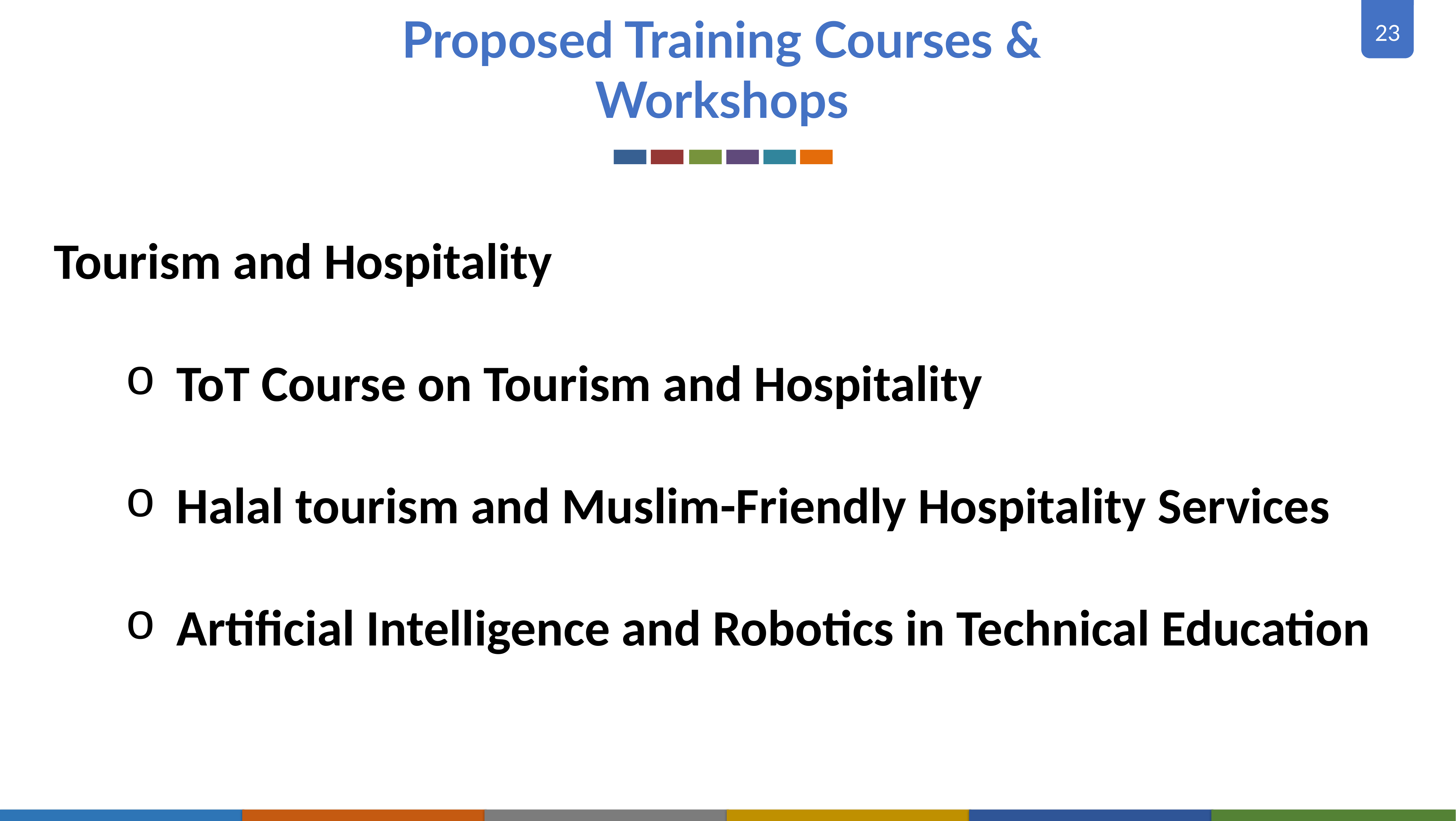

Proposed Training Courses & Workshops

Tourism and Hospitality
ToT Course on Tourism and Hospitality
Halal tourism and Muslim-Friendly Hospitality Services
Artificial Intelligence and Robotics in Technical Education